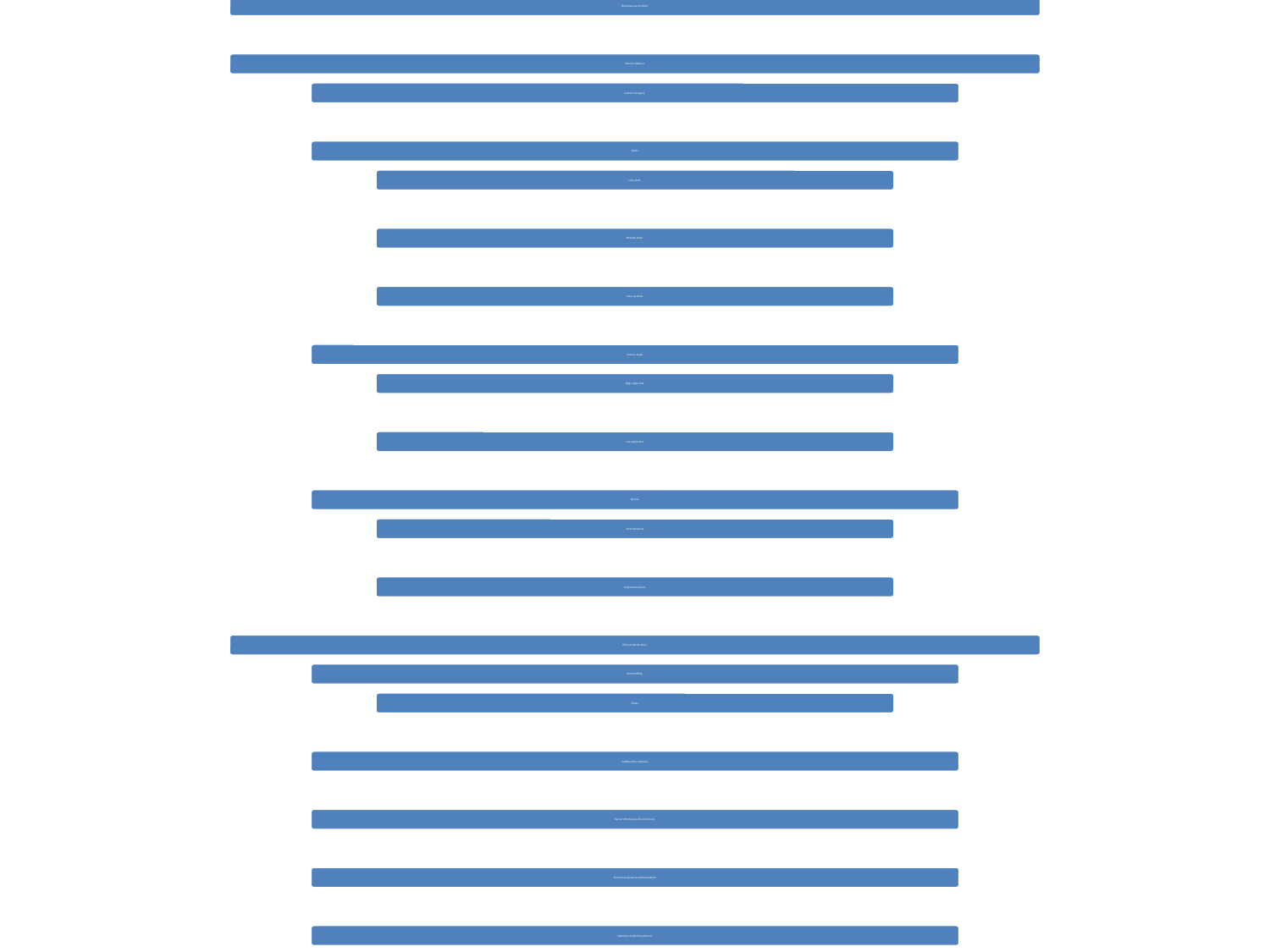

Photojournalism
Pictures/photo story
Photo Editing
Getting other pictures
Factor affecting quality of pictures
Function of pictures and illustrations
Elements of effective pictures
Photojournalism Ethics
Camera Obscure
Format
Camera angle
Shots
Camera Category
Colors
Long shots
Medium shots
Close up shots
Vertical format
Horizontal format
High angle shot
Low angle shot
#